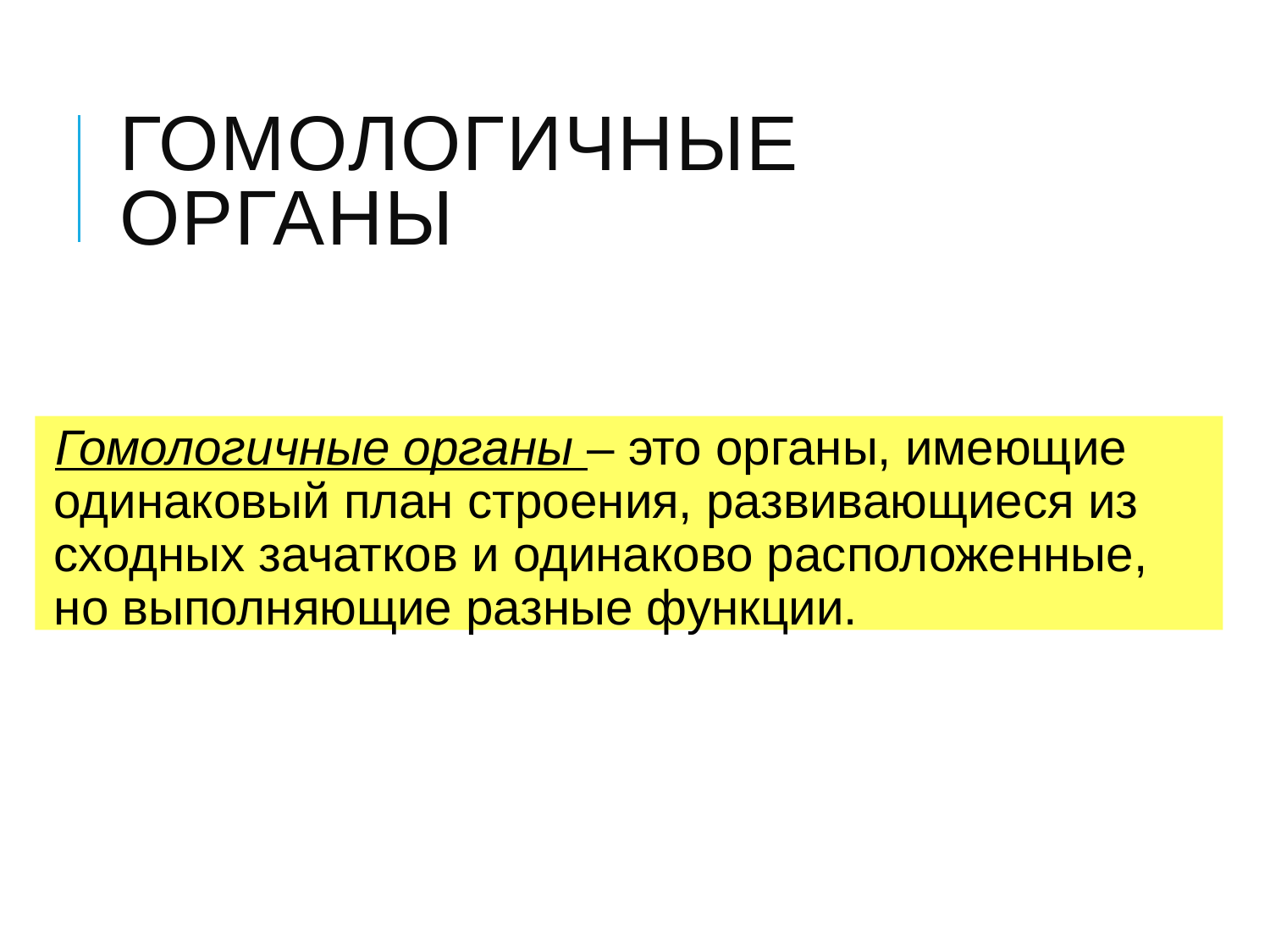

# Гомологичные органы
Гомологичные органы – это органы, имеющие одинаковый план строения, развивающиеся из сходных зачатков и одинаково расположенные, но выполняющие разные функции.